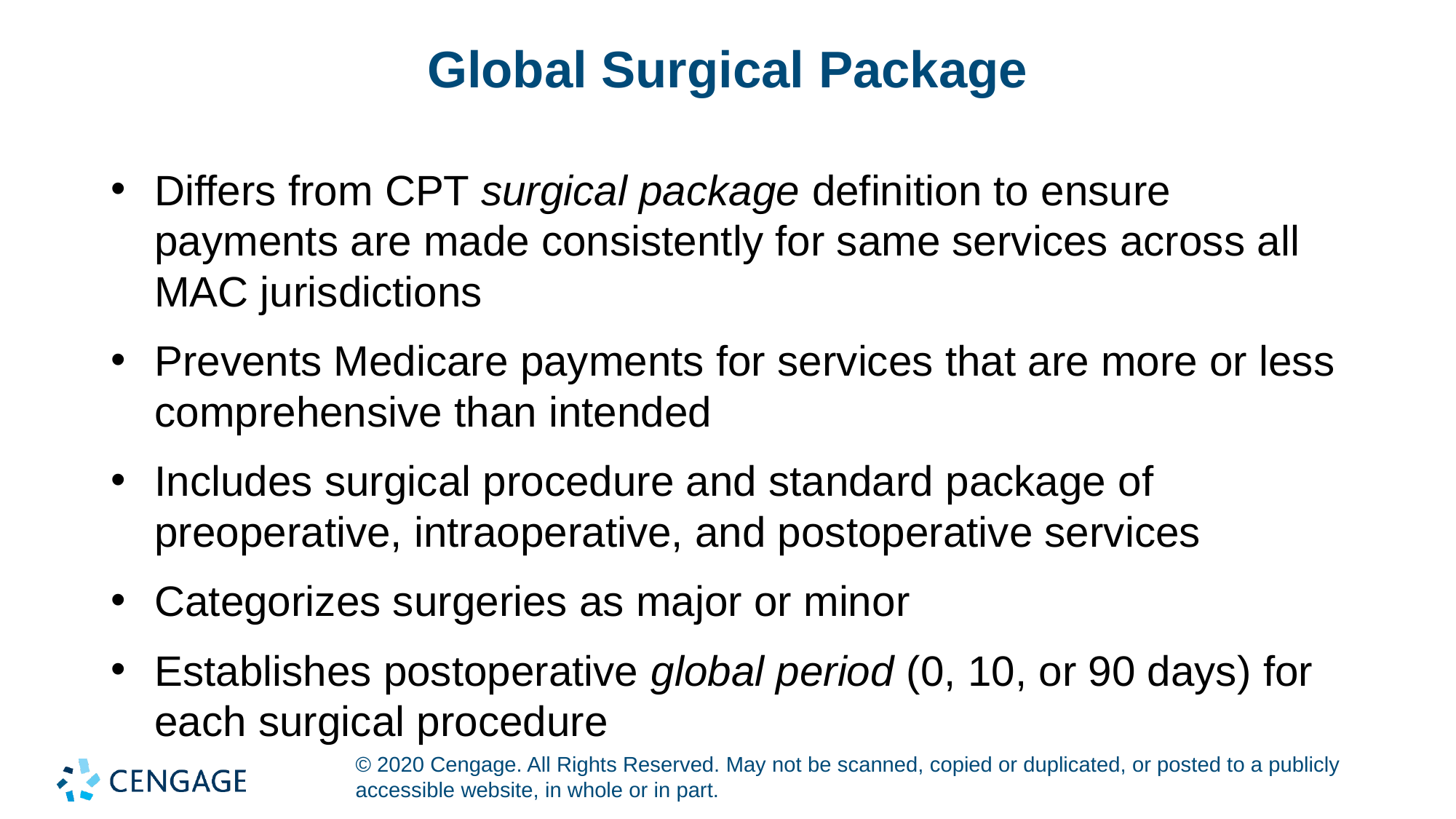

# Global Surgical Package
Differs from CPT surgical package definition to ensure payments are made consistently for same services across all MAC jurisdictions
Prevents Medicare payments for services that are more or less comprehensive than intended
Includes surgical procedure and standard package of preoperative, intraoperative, and postoperative services
Categorizes surgeries as major or minor
Establishes postoperative global period (0, 10, or 90 days) for each surgical procedure